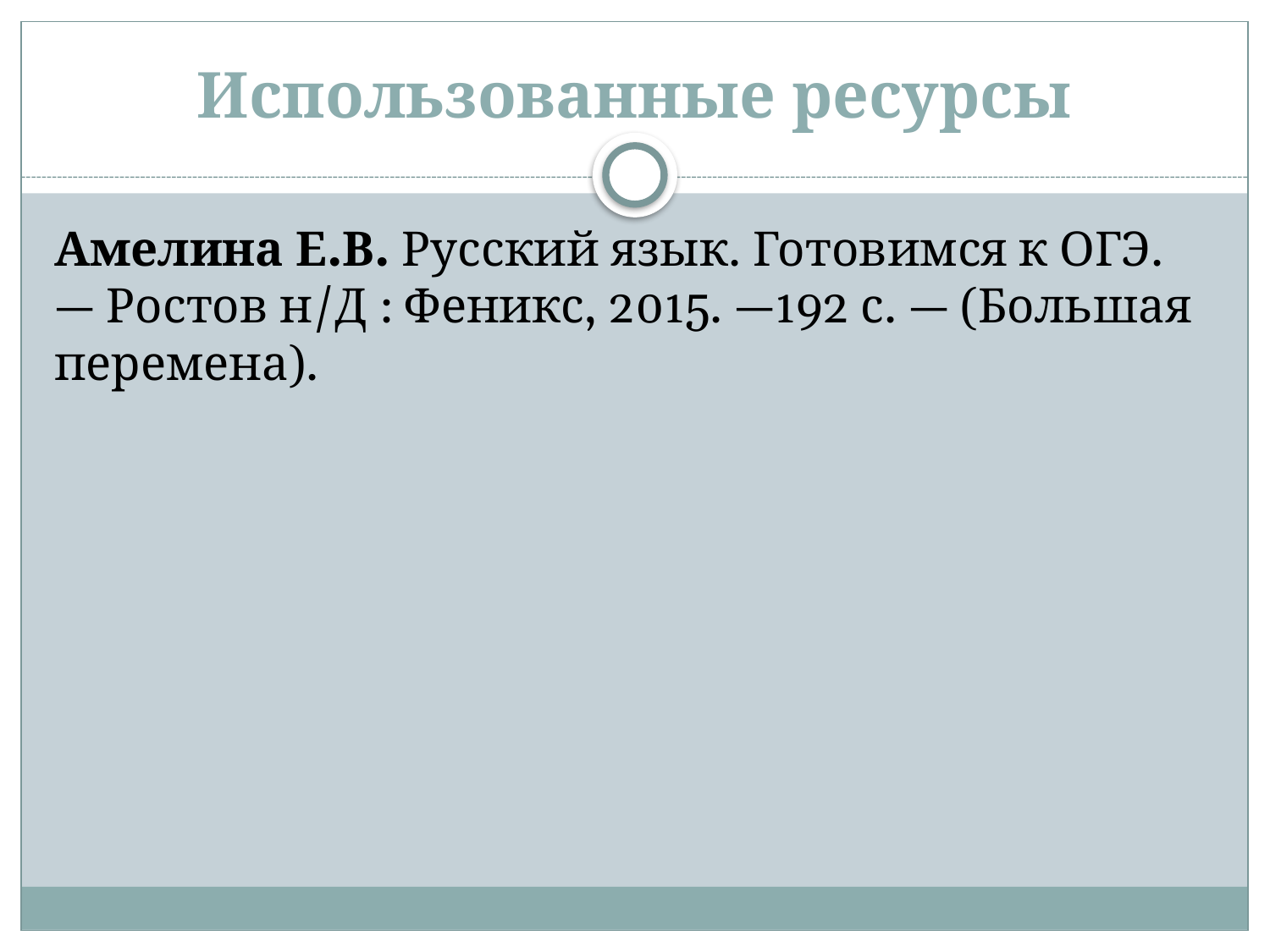

# Использованные ресурсы
Амелина Е.В. Русский язык. Готовимся к ОГЭ. — Ростов н/Д : Феникс, 2015. —192 с. — (Большая перемена).